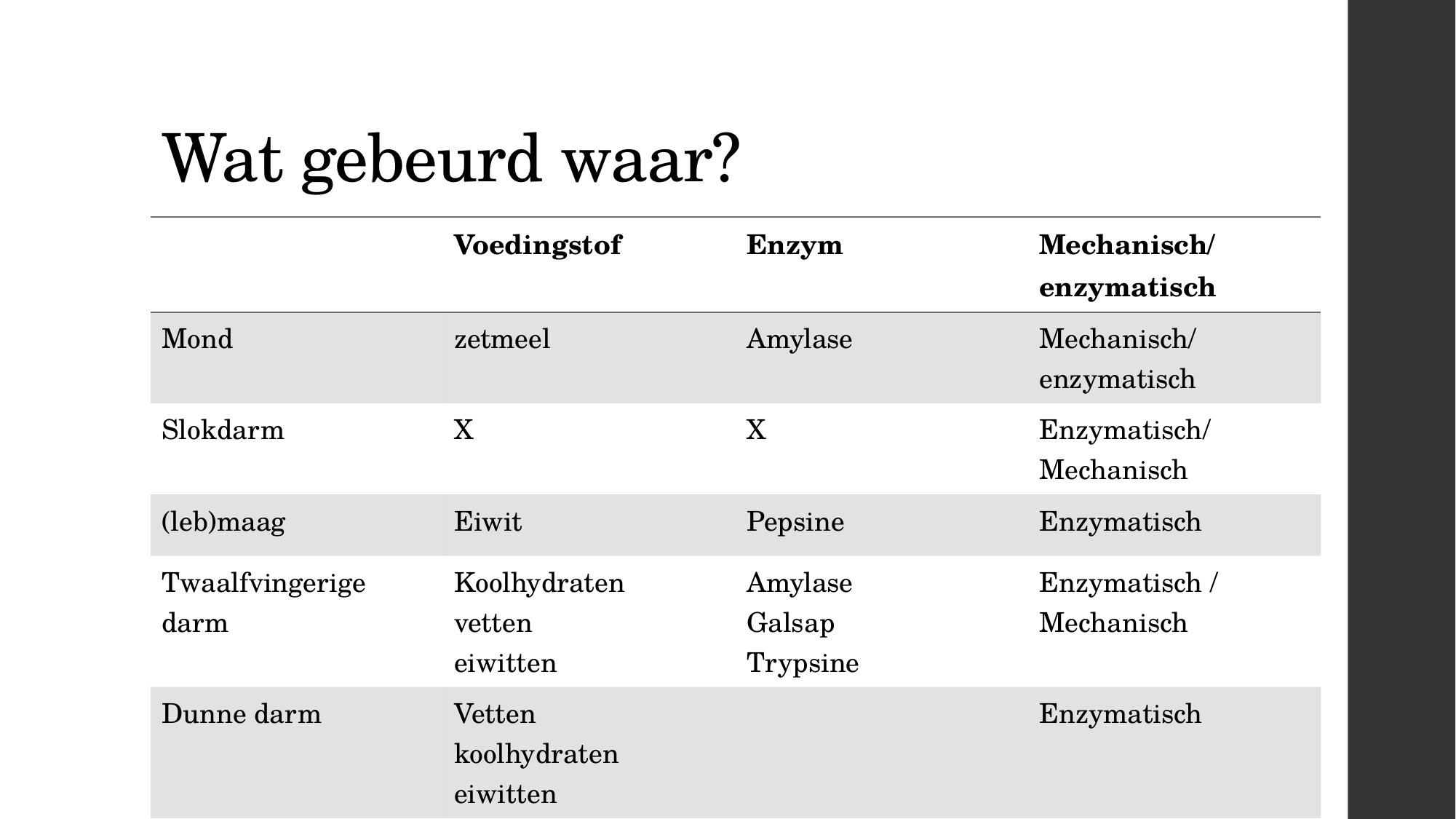

# Wat gebeurd waar?
|  | Voedingstof | Enzym | Mechanisch/ enzymatisch |
| --- | --- | --- | --- |
| Mond | zetmeel | Amylase | Mechanisch/ enzymatisch |
| Slokdarm | X | X | Enzymatisch/ Mechanisch |
| (leb)maag | Eiwit | Pepsine | Enzymatisch |
| Twaalfvingerige darm | Koolhydraten vetten eiwitten | Amylase Galsap Trypsine | Enzymatisch / Mechanisch |
| Dunne darm | Vetten koolhydraten eiwitten |  | Enzymatisch |
| Dikke darm |  |  | Mechanisch |